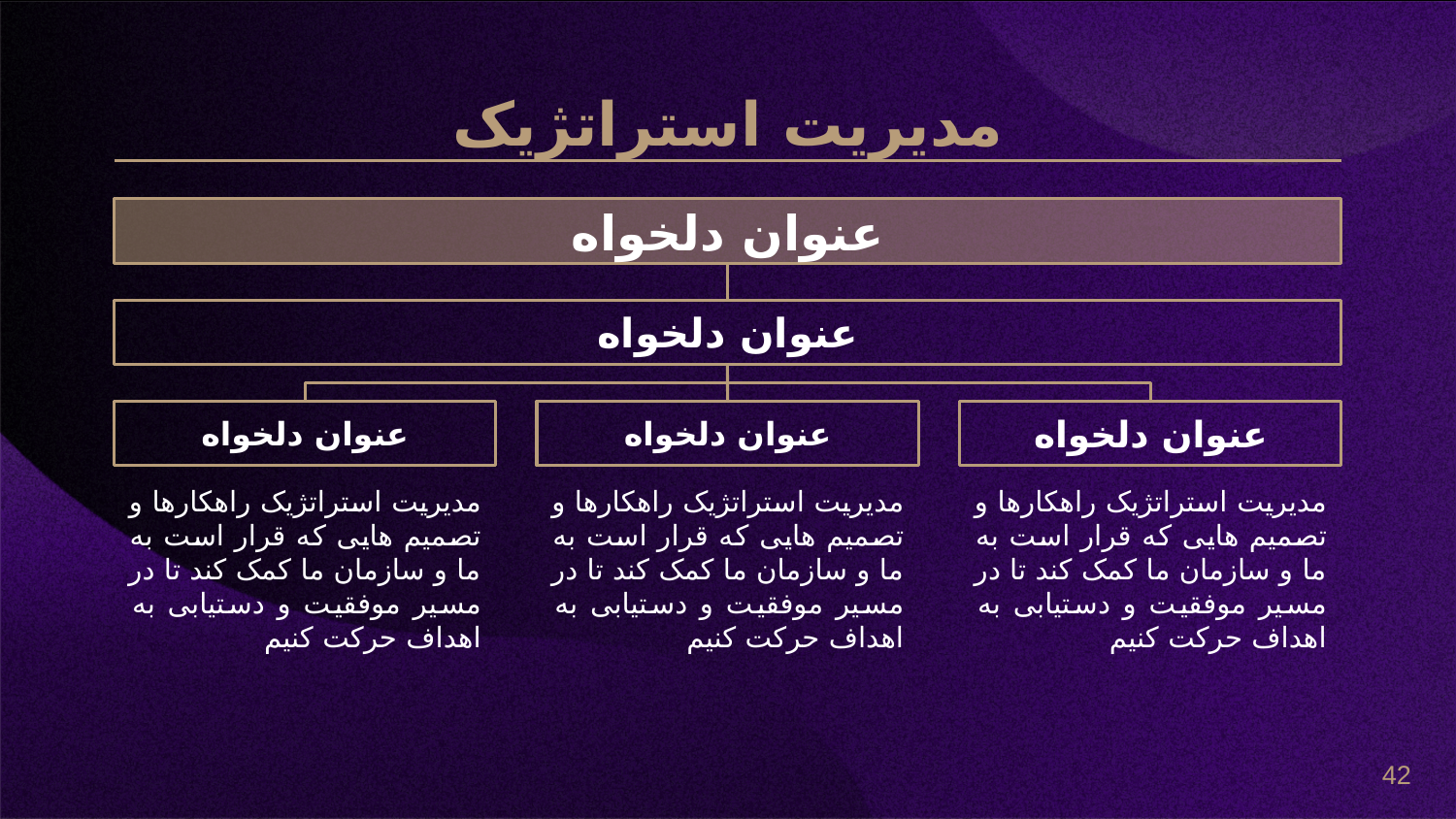

# مدیریت استراتژیک
عنوان دلخواه
عنوان دلخواه
عنوان دلخواه
عنوان دلخواه
عنوان دلخواه
مدیریت استراتژیک راهکارها و تصمیم هایی که قرار است به ما و سازمان ما کمک کند تا در مسیر موفقیت و دستیابی به اهداف حرکت کنیم
مدیریت استراتژیک راهکارها و تصمیم هایی که قرار است به ما و سازمان ما کمک کند تا در مسیر موفقیت و دستیابی به اهداف حرکت کنیم
مدیریت استراتژیک راهکارها و تصمیم هایی که قرار است به ما و سازمان ما کمک کند تا در مسیر موفقیت و دستیابی به اهداف حرکت کنیم
42